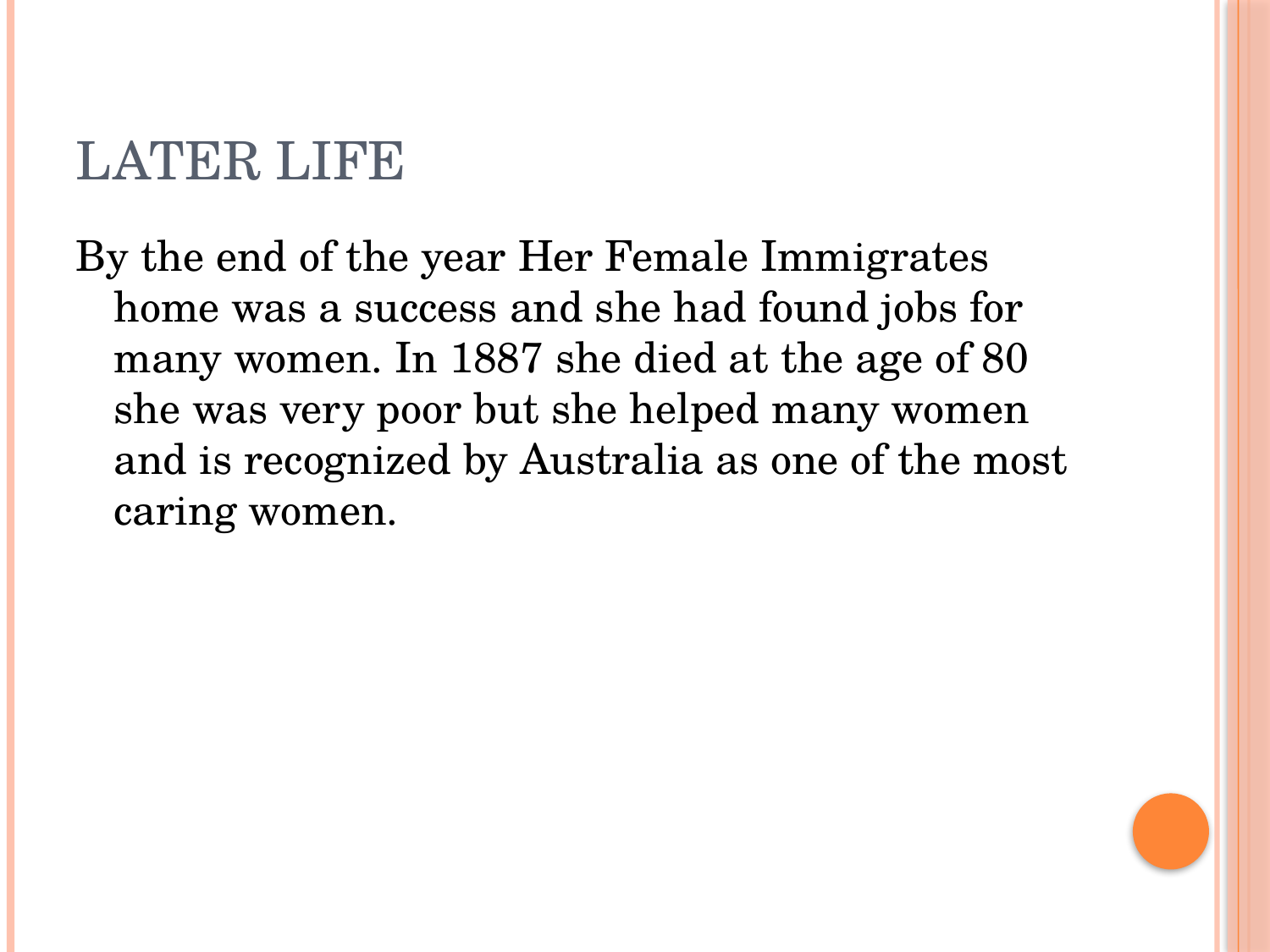

# Later Life
By the end of the year Her Female Immigrates home was a success and she had found jobs for many women. In 1887 she died at the age of 80 she was very poor but she helped many women and is recognized by Australia as one of the most caring women.